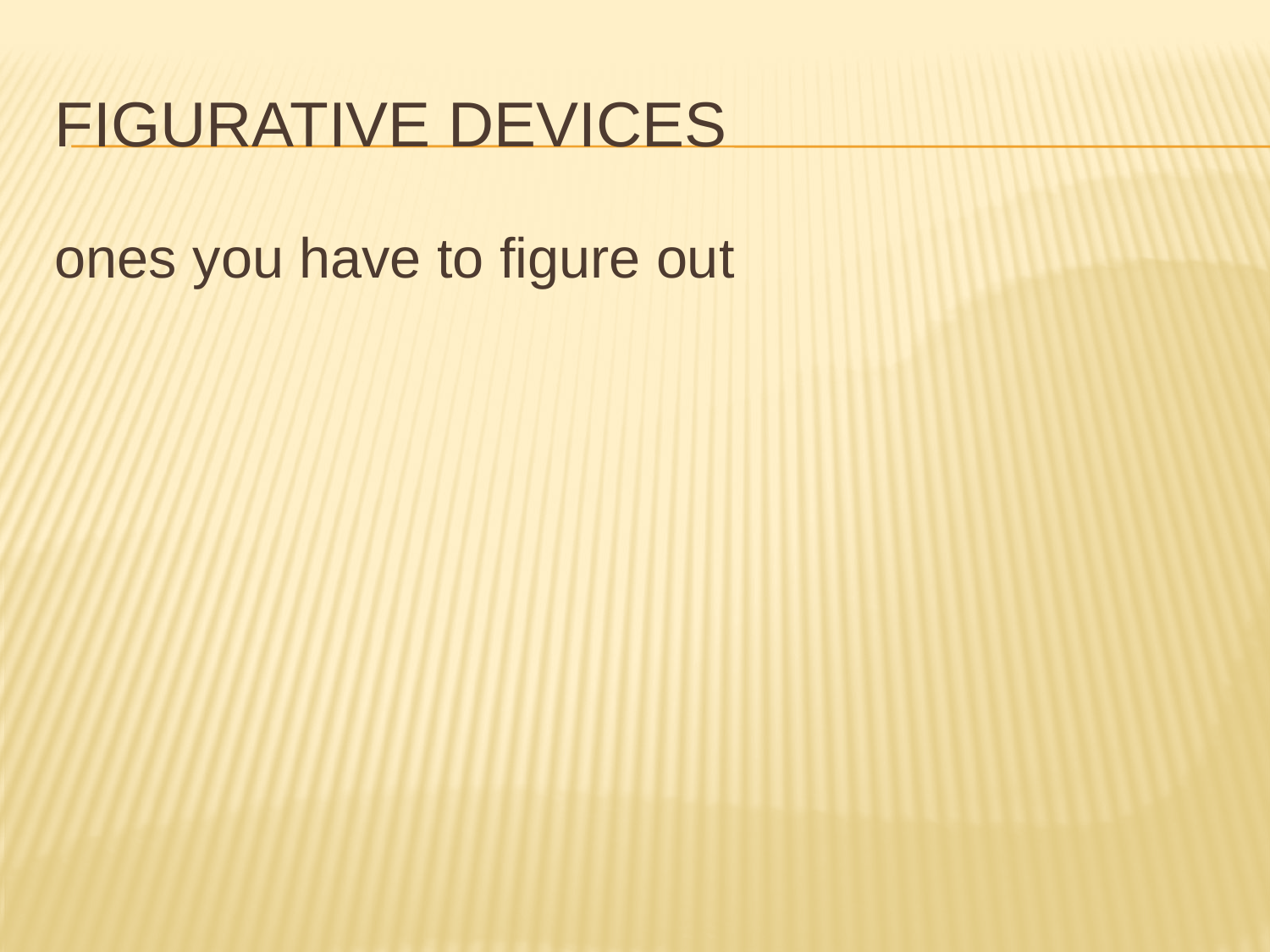

# Figurative devices
ones you have to figure out